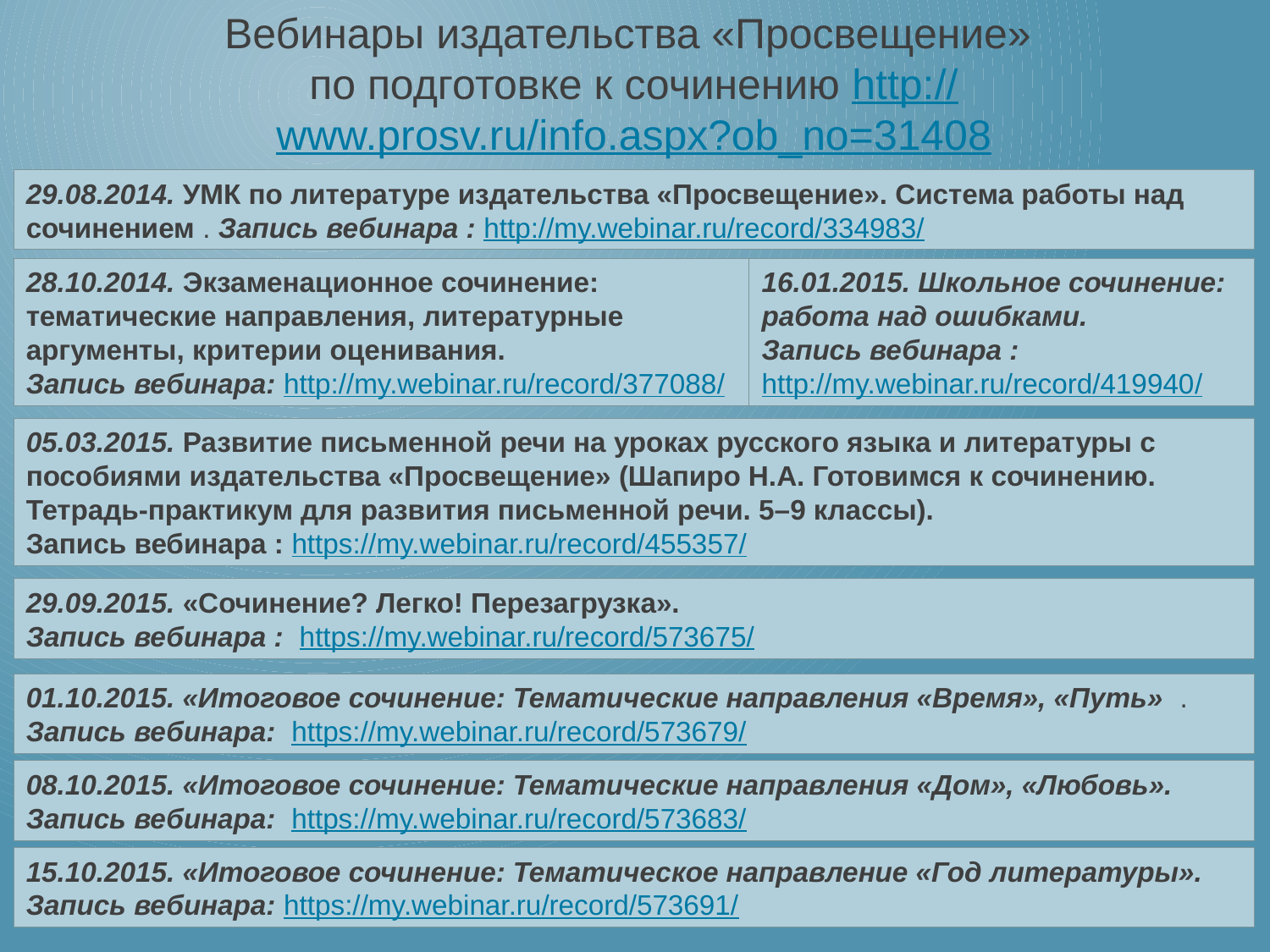

Вебинары издательства «Просвещение»
по подготовке к сочинению http://www.prosv.ru/info.aspx?ob_no=31408
29.08.2014. УМК по литературе издательства «Просвещение». Система работы над сочинением . Запись вебинара : http://my.webinar.ru/record/334983/
28.10.2014. Экзаменационное сочинение: тематические направления, литературные аргументы, критерии оценивания.
Запись вебинара: http://my.webinar.ru/record/377088/
16.01.2015. Школьное сочинение: работа над ошибками.
Запись вебинара : http://my.webinar.ru/record/419940/
05.03.2015. Развитие письменной речи на уроках русского языка и литературы с пособиями издательства «Просвещение» (Шапиро Н.А. Готовимся к сочинению. Тетрадь-практикум для развития письменной речи. 5–9 классы).
Запись вебинара : https://my.webinar.ru/record/455357/
29.09.2015. «Сочинение? Легко! Перезагрузка».
Запись вебинара :  https://my.webinar.ru/record/573675/
01.10.2015. «Итоговое сочинение: Тематические направления «Время», «Путь»  .
Запись вебинара:  https://my.webinar.ru/record/573679/
08.10.2015. «Итоговое сочинение: Тематические направления «Дом», «Любовь».
Запись вебинара:  https://my.webinar.ru/record/573683/
15.10.2015. «Итоговое сочинение: Тематическое направление «Год литературы». Запись вебинара: https://my.webinar.ru/record/573691/